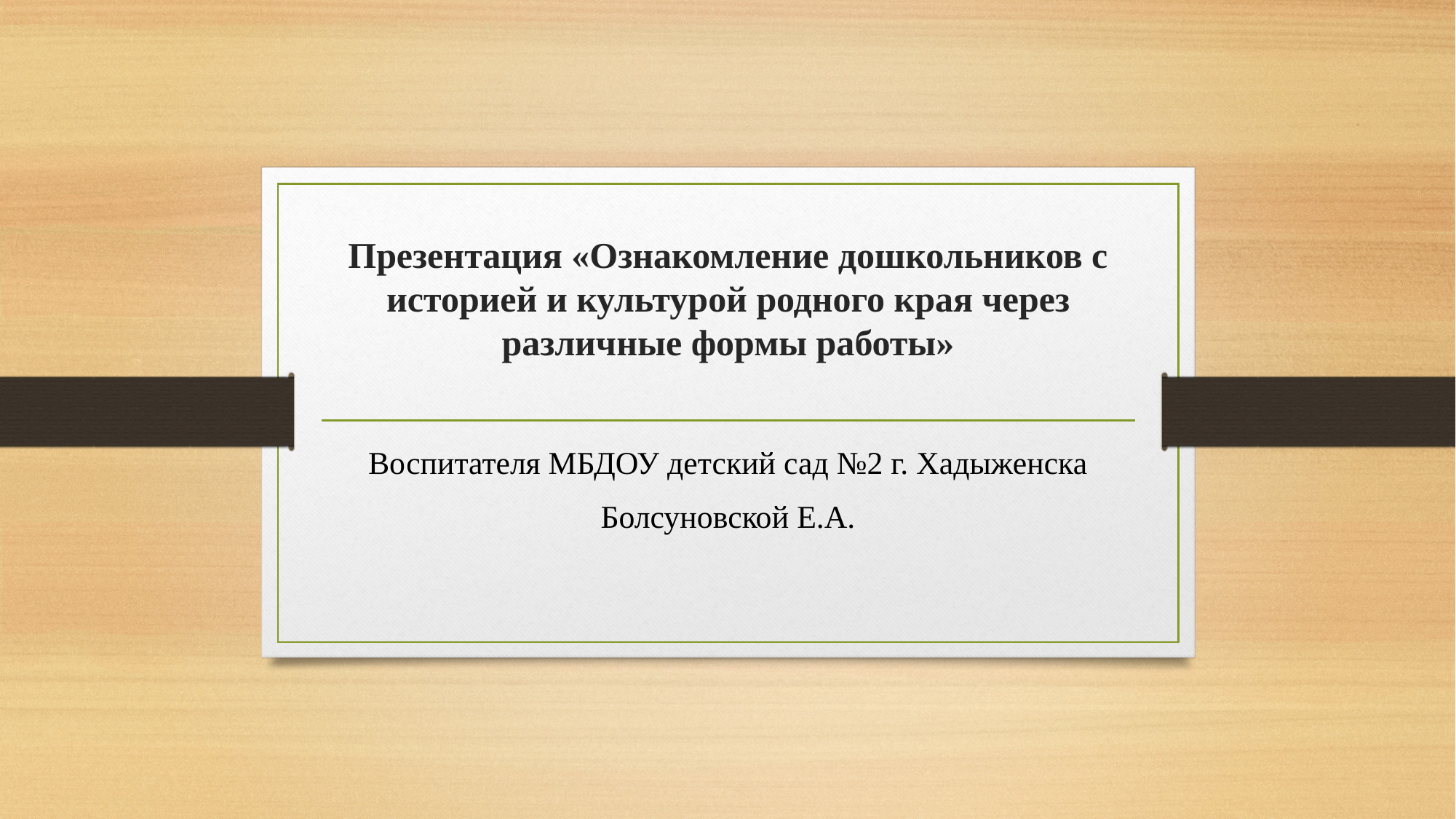

# Презентация «Ознакомление дошкольников с историей и культурой родного края через различные формы работы»
Воспитателя МБДОУ детский сад №2 г. Хадыженска
Болсуновской Е.А.